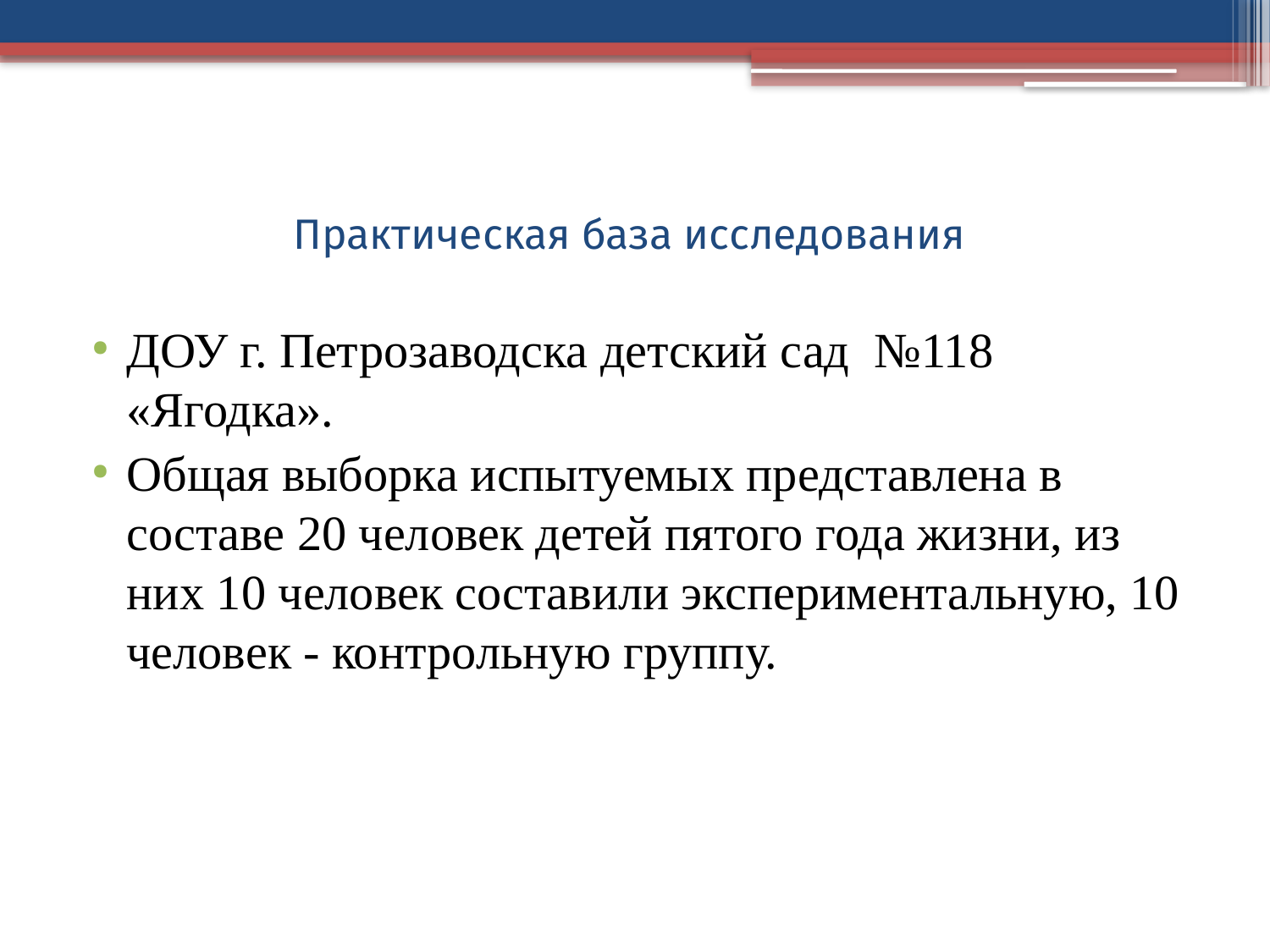

# Практическая база исследования
ДОУ г. Петрозаводска детский сад  №118 «Ягодка».
Общая выборка испытуемых представлена в составе 20 человек детей пятого года жизни, из них 10 человек составили экспериментальную, 10 человек - контрольную группу.